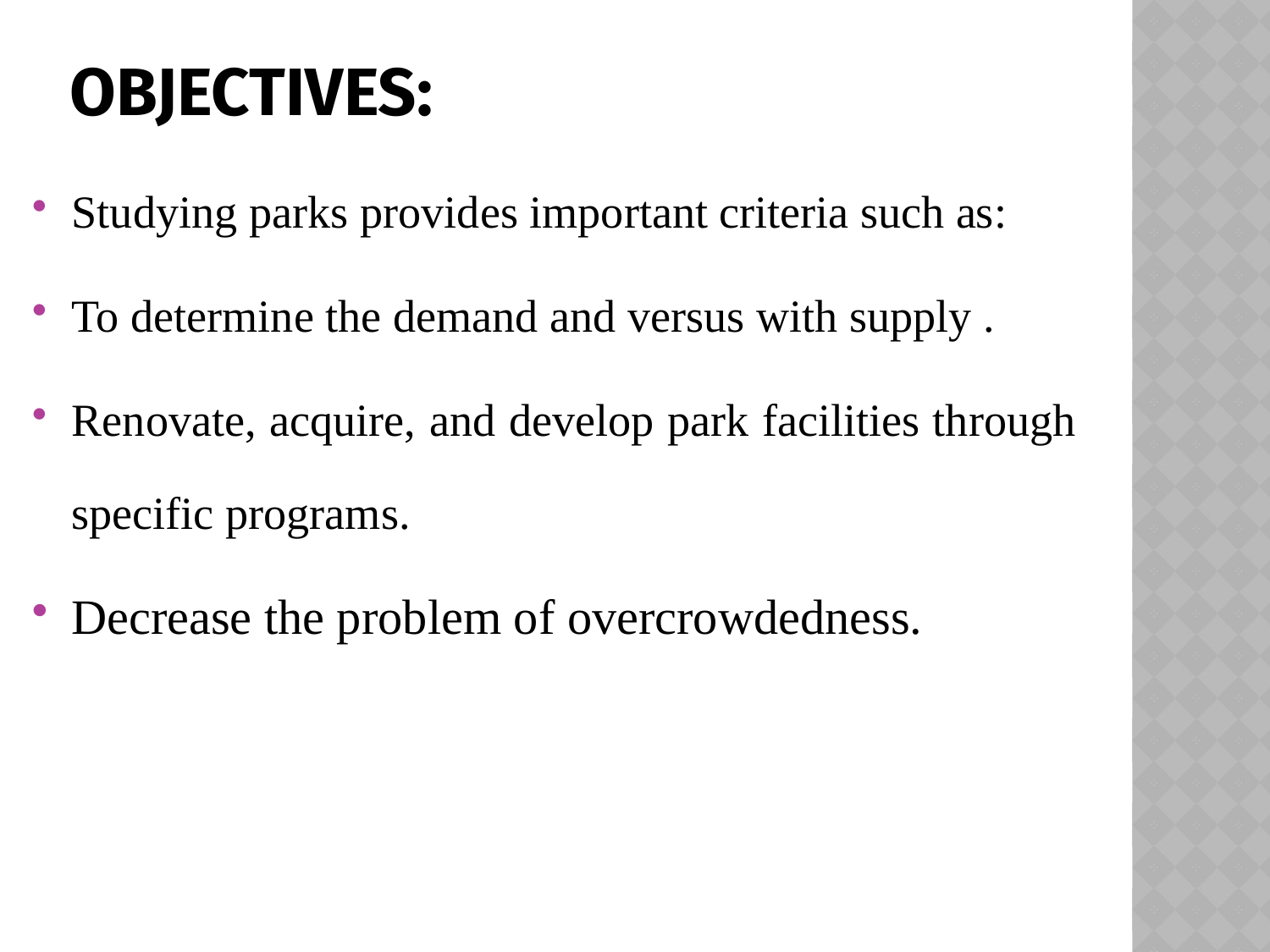

# Objectives:
Studying parks provides important criteria such as:
To determine the demand and versus with supply .
Renovate, acquire, and develop park facilities through specific programs.
Decrease the problem of overcrowdedness.